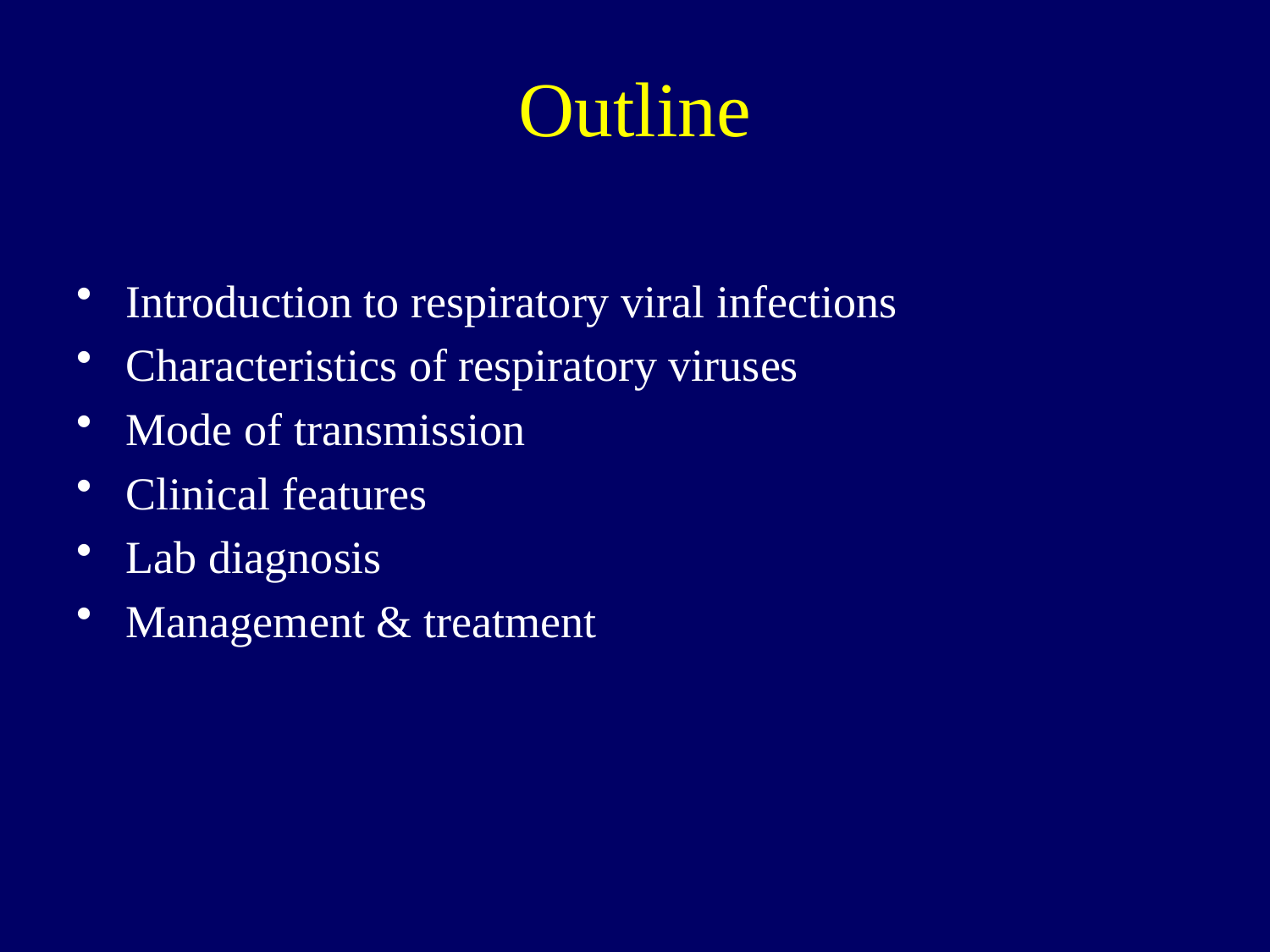

# Outline

Introduction to respiratory viral infections
Characteristics of respiratory viruses
Mode of transmission
Clinical features
Lab diagnosis
Management & treatment